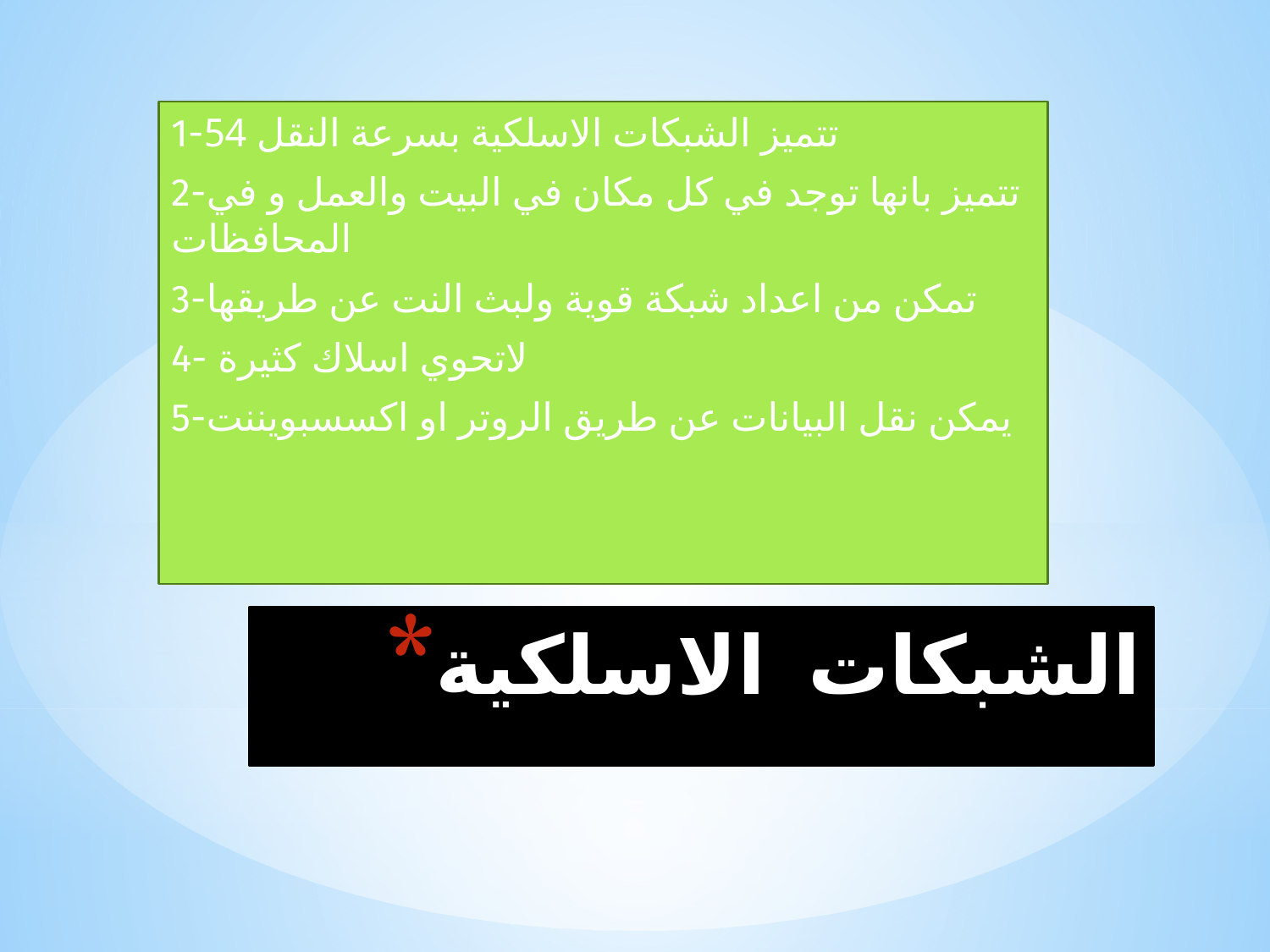

1-تتميز الشبكات الاسلكية بسرعة النقل 54
2-تتميز بانها توجد في كل مكان في البيت والعمل و في المحافظات
3-تمكن من اعداد شبكة قوية ولبث النت عن طريقها
4- لاتحوي اسلاك كثيرة
5-يمكن نقل البيانات عن طريق الروتر او اكسسبويننت

# الشبكات  الاسلكية